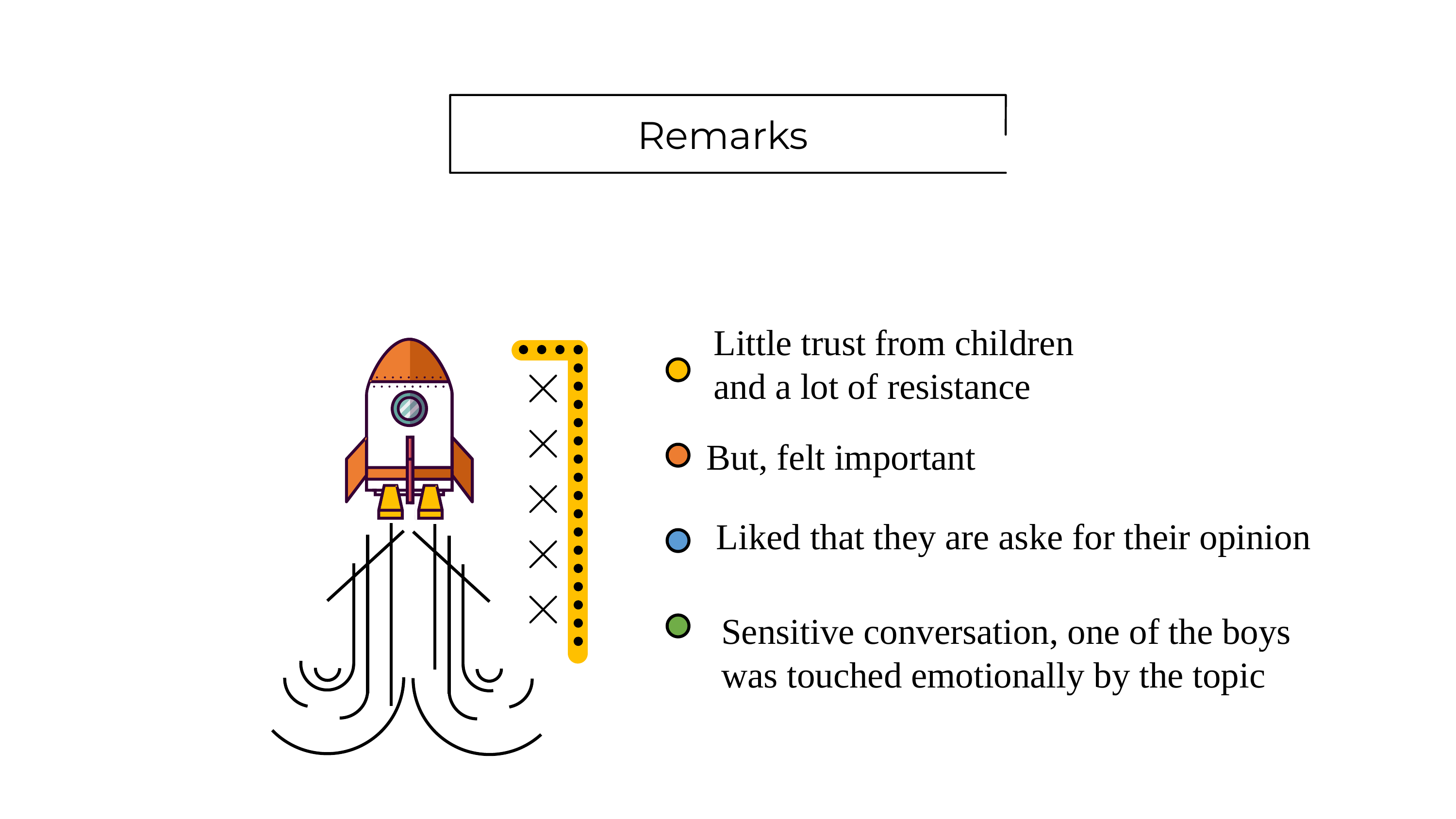

Remarks
Little trust from children and a lot of resistance

But, felt important

Liked that they are aske for their opinion

Sensitive conversation, one of the boys was touched emotionally by the topic